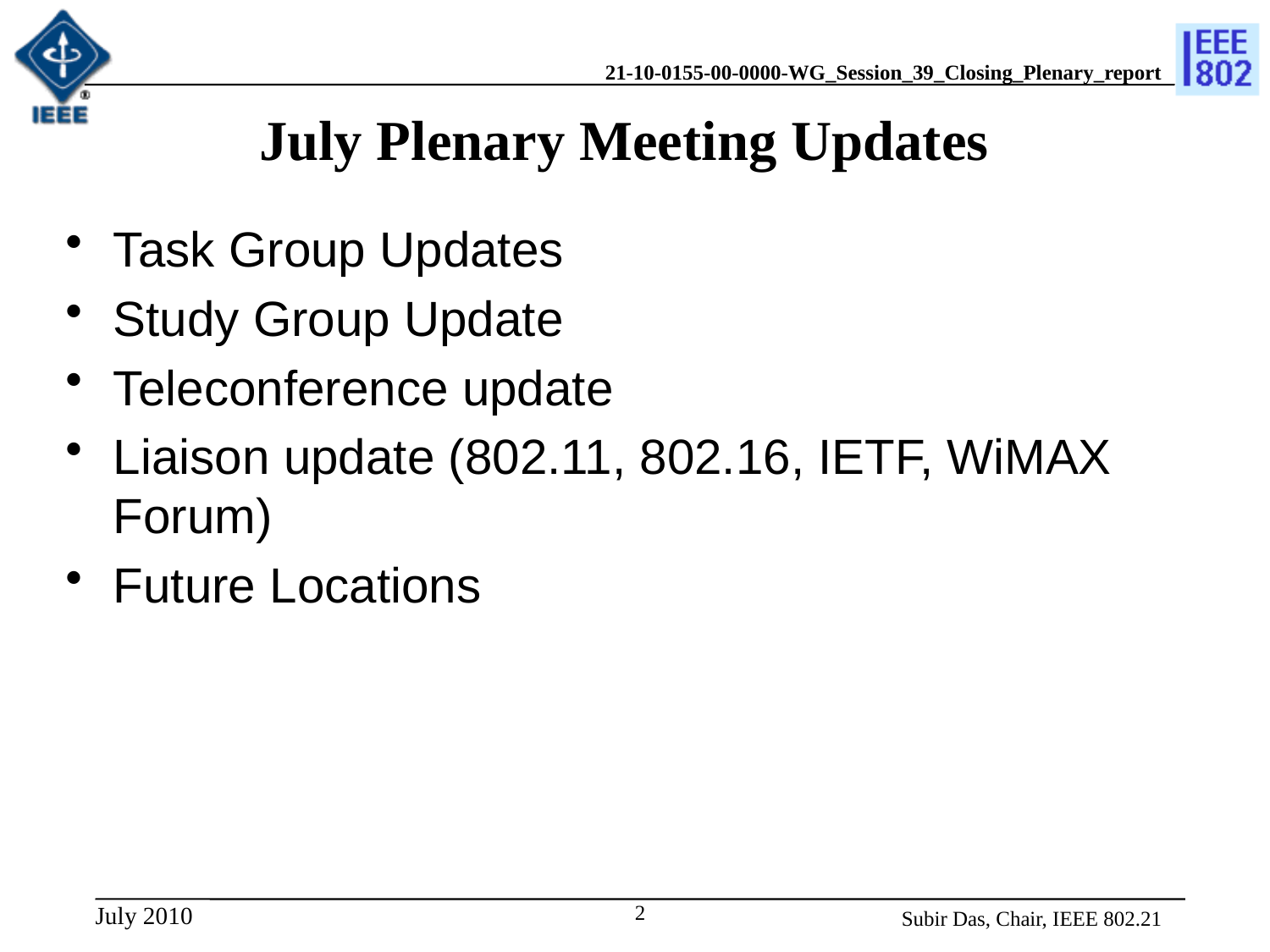

# July Plenary Meeting Updates
Task Group Updates
Study Group Update
Teleconference update
Liaison update (802.11, 802.16, IETF, WiMAX Forum)
Future Locations
Subir Das, Chair, IEEE 802.21
2